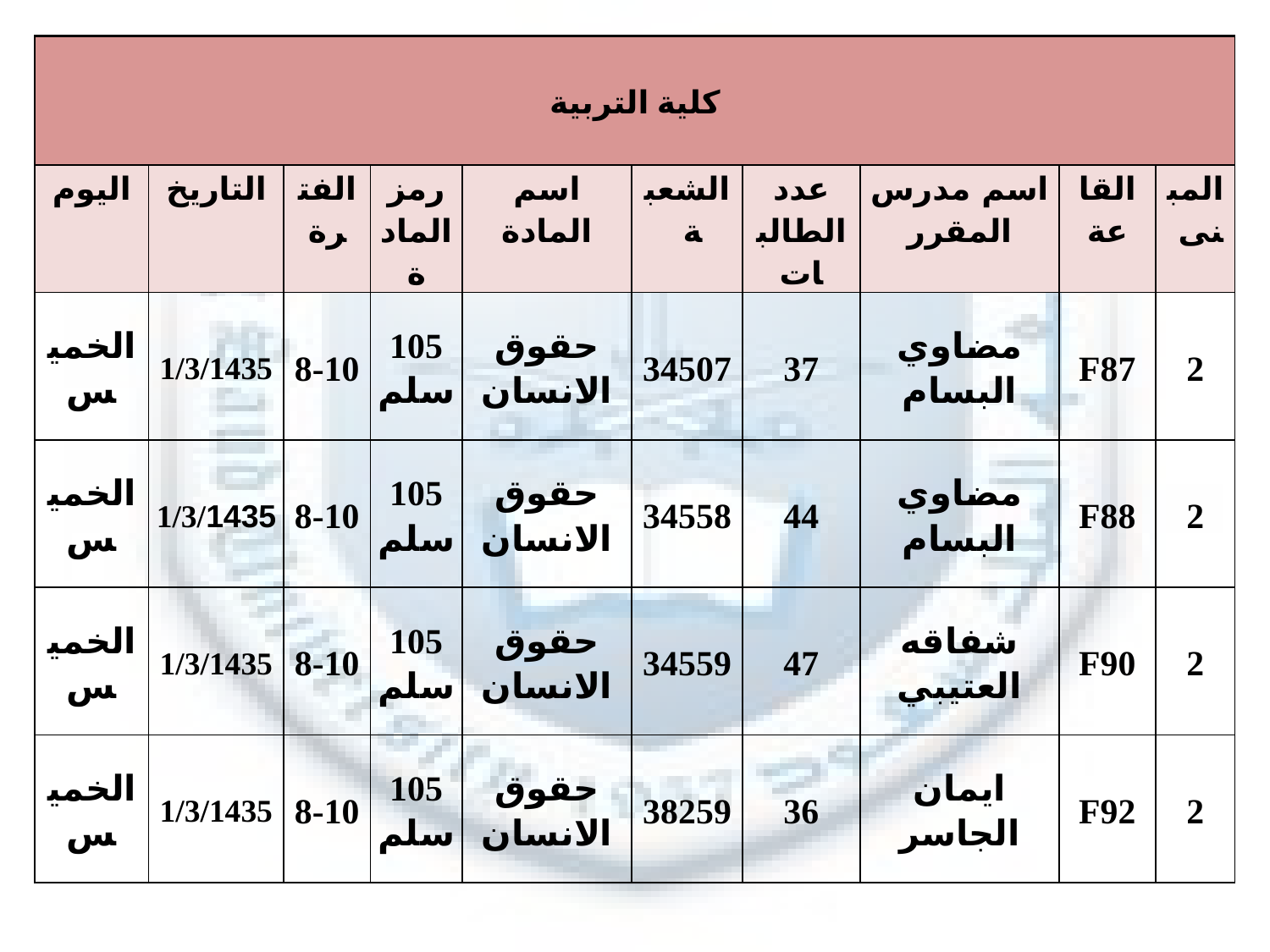

| كلية التربية |  |  |  |  |  |  |  |  |  |
| --- | --- | --- | --- | --- | --- | --- | --- | --- | --- |
| اليوم | التاريخ | الفترة | رمز المادة | اسم المادة | الشعبة | عدد الطالبات | اسم مدرس المقرر | القاعة | المبنى |
| الخميس | 1/3/1435 | 8-10 | 105 سلم | حقوق الانسان | 34507 | 37 | مضاوي البسام | F87 | 2 |
| الخميس | 1/3/1435 | 8-10 | 105 سلم | حقوق الانسان | 34558 | 44 | مضاوي البسام | F88 | 2 |
| الخميس | 1/3/1435 | 8-10 | 105 سلم | حقوق الانسان | 34559 | 47 | شفاقه العتيبي | F90 | 2 |
| الخميس | 1/3/1435 | 8-10 | 105 سلم | حقوق الانسان | 38259 | 36 | ايمان الجاسر | F92 | 2 |